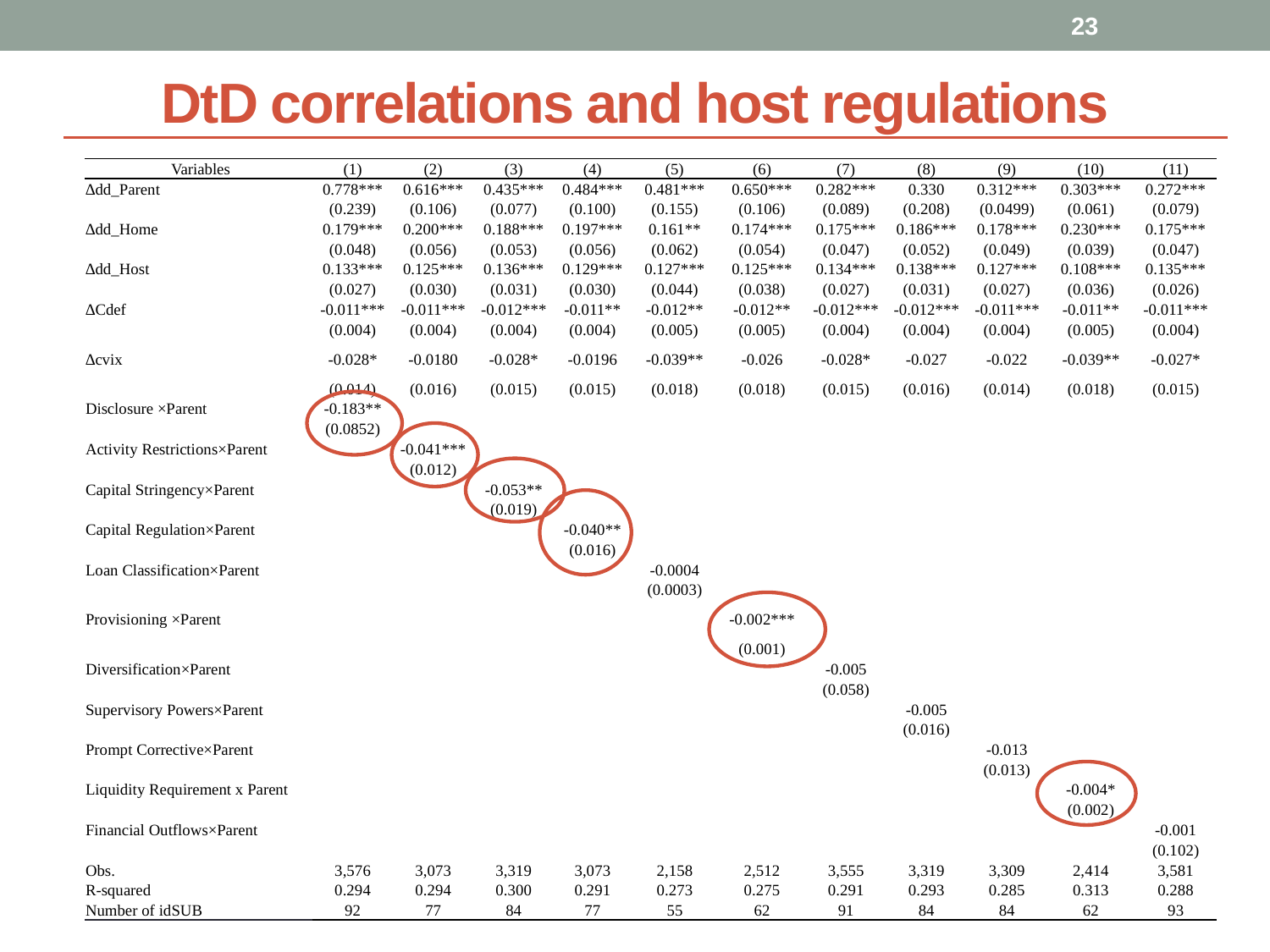

23
DtD correlations and host regulations
| Variables | (1) | (2) | (3) | (4) | (5) | (6) | (7) | (8) | (9) | (10) | (11) |
| --- | --- | --- | --- | --- | --- | --- | --- | --- | --- | --- | --- |
| ∆dd\_Parent | 0.778\*\*\* | 0.616\*\*\* | 0.435\*\*\* | 0.484\*\*\* | 0.481\*\*\* | 0.650\*\*\* | 0.282\*\*\* | 0.330 | 0.312\*\*\* | 0.303\*\*\* | 0.272\*\*\* |
|  | (0.239) | (0.106) | (0.077) | (0.100) | (0.155) | (0.106) | (0.089) | (0.208) | (0.0499) | (0.061) | (0.079) |
| ∆dd\_Home | 0.179\*\*\* | 0.200\*\*\* | 0.188\*\*\* | 0.197\*\*\* | 0.161\*\* | 0.174\*\*\* | 0.175\*\*\* | 0.186\*\*\* | 0.178\*\*\* | 0.230\*\*\* | 0.175\*\*\* |
|  | (0.048) | (0.056) | (0.053) | (0.056) | (0.062) | (0.054) | (0.047) | (0.052) | (0.049) | (0.039) | (0.047) |
| ∆dd\_Host | 0.133\*\*\* | 0.125\*\*\* | 0.136\*\*\* | 0.129\*\*\* | 0.127\*\*\* | 0.125\*\*\* | 0.134\*\*\* | 0.138\*\*\* | 0.127\*\*\* | 0.108\*\*\* | 0.135\*\*\* |
|  | (0.027) | (0.030) | (0.031) | (0.030) | (0.044) | (0.038) | (0.027) | (0.031) | (0.027) | (0.036) | (0.026) |
| ∆Cdef | -0.011\*\*\* | -0.011\*\*\* | -0.012\*\*\* | -0.011\*\* | -0.012\*\* | -0.012\*\* | -0.012\*\*\* | -0.012\*\*\* | -0.011\*\*\* | -0.011\*\* | -0.011\*\*\* |
|  | (0.004) | (0.004) | (0.004) | (0.004) | (0.005) | (0.005) | (0.004) | (0.004) | (0.004) | (0.005) | (0.004) |
| ∆cvix | -0.028\* | -0.0180 | -0.028\* | -0.0196 | -0.039\*\* | -0.026 | -0.028\* | -0.027 | -0.022 | -0.039\*\* | -0.027\* |
|  | (0.014) | (0.016) | (0.015) | (0.015) | (0.018) | (0.018) | (0.015) | (0.016) | (0.014) | (0.018) | (0.015) |
| Disclosure ×Parent | -0.183\*\* |  |  |  |  |  |  |  |  |  |  |
|  | (0.0852) |  |  |  |  |  |  |  |  |  |  |
| Activity Restrictions×Parent |  | -0.041\*\*\* |  |  |  |  |  |  |  |  |  |
|  |  | (0.012) |  |  |  |  |  |  |  |  |  |
| Capital Stringency×Parent |  |  | -0.053\*\* |  |  |  |  |  |  |  |  |
|  |  |  | (0.019) |  |  |  |  |  |  |  |  |
| Capital Regulation×Parent |  |  |  | -0.040\*\* |  |  |  |  |  |  |  |
|  |  |  |  | (0.016) |  |  |  |  |  |  |  |
| Loan Classification×Parent |  |  |  |  | -0.0004 |  |  |  |  |  |  |
|  |  |  |  |  | (0.0003) |  |  |  |  |  |  |
| Provisioning ×Parent |  |  |  |  |  | -0.002\*\*\* |  |  |  |  |  |
|  |  |  |  |  |  | (0.001) |  |  |  |  |  |
| Diversification×Parent |  |  |  |  |  |  | -0.005 |  |  |  |  |
|  |  |  |  |  |  |  | (0.058) |  |  |  |  |
| Supervisory Powers×Parent |  |  |  |  |  |  |  | -0.005 |  |  |  |
|  |  |  |  |  |  |  |  | (0.016) |  |  |  |
| Prompt Corrective×Parent |  |  |  |  |  |  |  |  | -0.013 |  |  |
|  |  |  |  |  |  |  |  |  | (0.013) |  |  |
| Liquidity Requirement x Parent |  |  |  |  |  |  |  |  |  | -0.004\* |  |
|  |  |  |  |  |  |  |  |  |  | (0.002) |  |
| Financial Outflows×Parent |  |  |  |  |  |  |  |  |  |  | -0.001 |
|  |  |  |  |  |  |  |  |  |  |  | (0.102) |
| Obs. | 3,576 | 3,073 | 3,319 | 3,073 | 2,158 | 2,512 | 3,555 | 3,319 | 3,309 | 2,414 | 3,581 |
| R-squared | 0.294 | 0.294 | 0.300 | 0.291 | 0.273 | 0.275 | 0.291 | 0.293 | 0.285 | 0.313 | 0.288 |
| Number of idSUB | 92 | 77 | 84 | 77 | 55 | 62 | 91 | 84 | 84 | 62 | 93 |